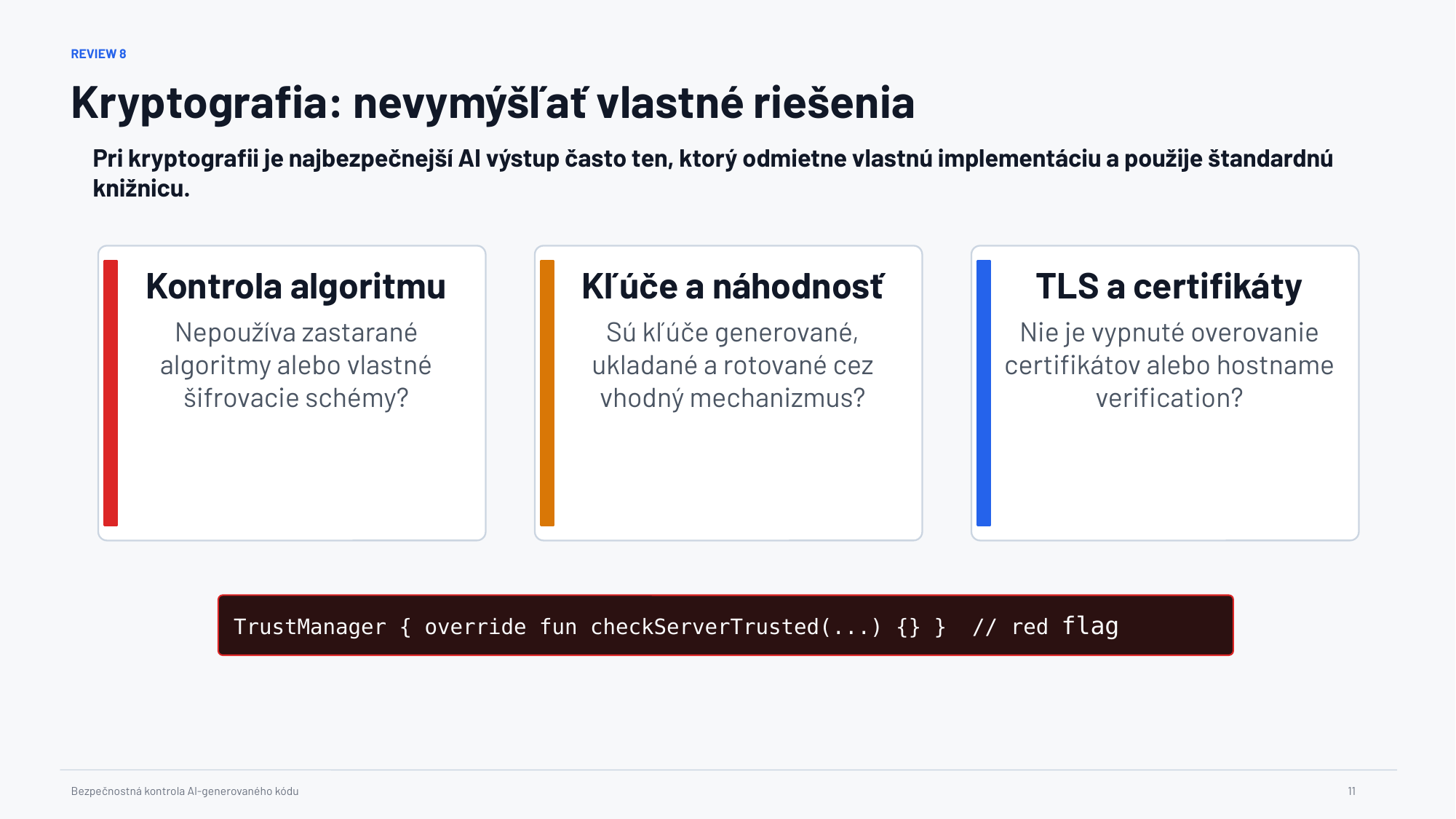

REVIEW 8
Kryptografia: nevymýšľať vlastné riešenia
Pri kryptografii je najbezpečnejší AI výstup často ten, ktorý odmietne vlastnú implementáciu a použije štandardnú knižnicu.

Kontrola algoritmu
Kľúče a náhodnosť
TLS a certifikáty
Nepoužíva zastarané algoritmy alebo vlastné šifrovacie schémy?
Sú kľúče generované, ukladané a rotované cez vhodný mechanizmus?
Nie je vypnuté overovanie certifikátov alebo hostname verification?

TrustManager { override fun checkServerTrusted(...) {} }  // red flag
11